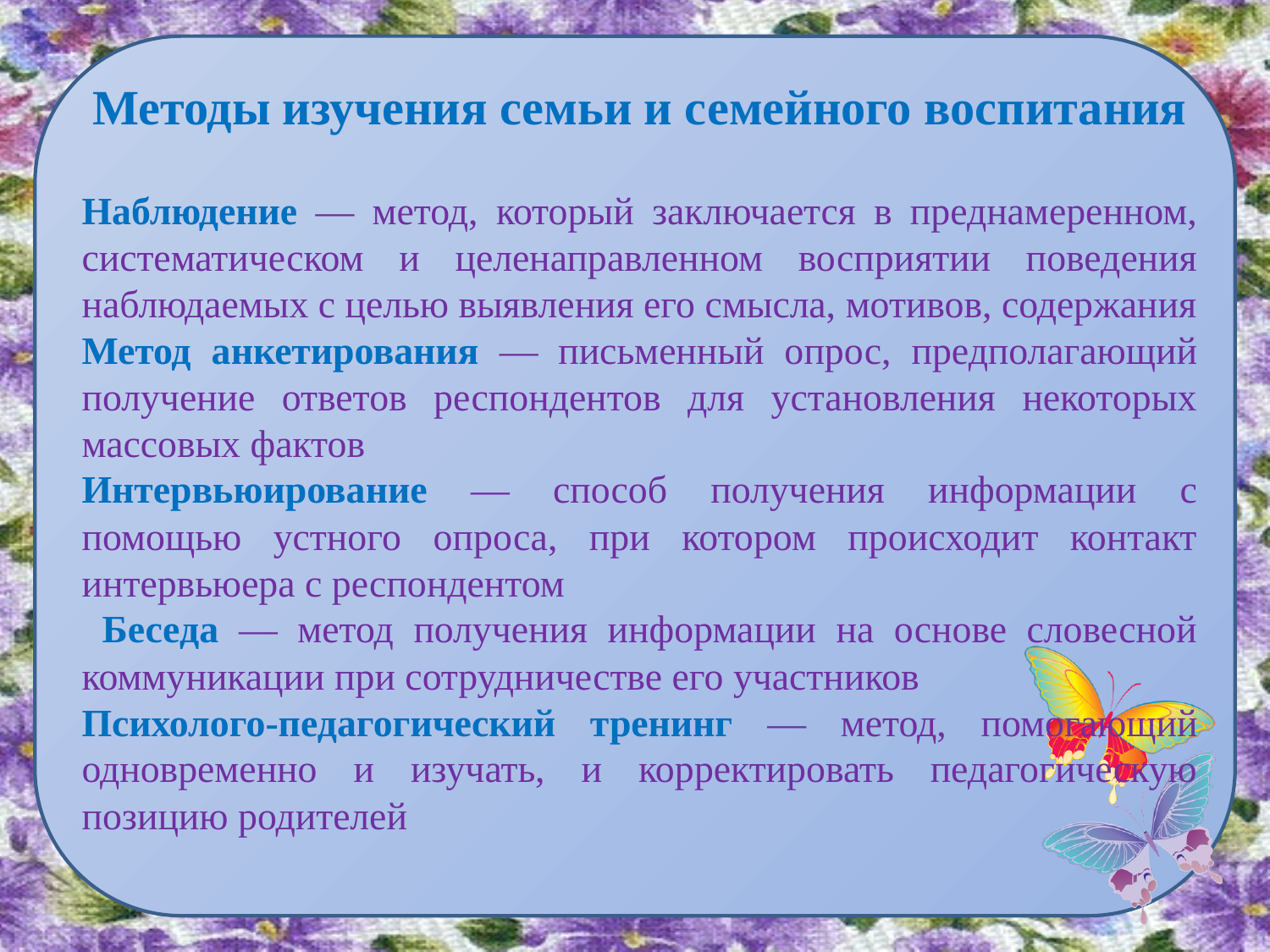

Методы изучения семьи и семейного воспитания

Наблюдение — метод, который заключается в преднамеренном, систематическом и целенаправленном восприятии поведения наблюдаемых с целью выявления его смысла, мотивов, содержания
Метод анкетирования — письменный опрос, предполагающий получение ответов респондентов для установления некоторых массовых фактов
Интервьюирование — способ получения информации с помощью устного опроса, при котором происходит контакт интервьюера с респондентом
 Беседа — метод получения информации на основе словесной коммуникации при сотрудничестве его участников
Психолого-педагогический тренинг — метод, помогающий одновременно и изучать, и корректировать педагогическую позицию родителей